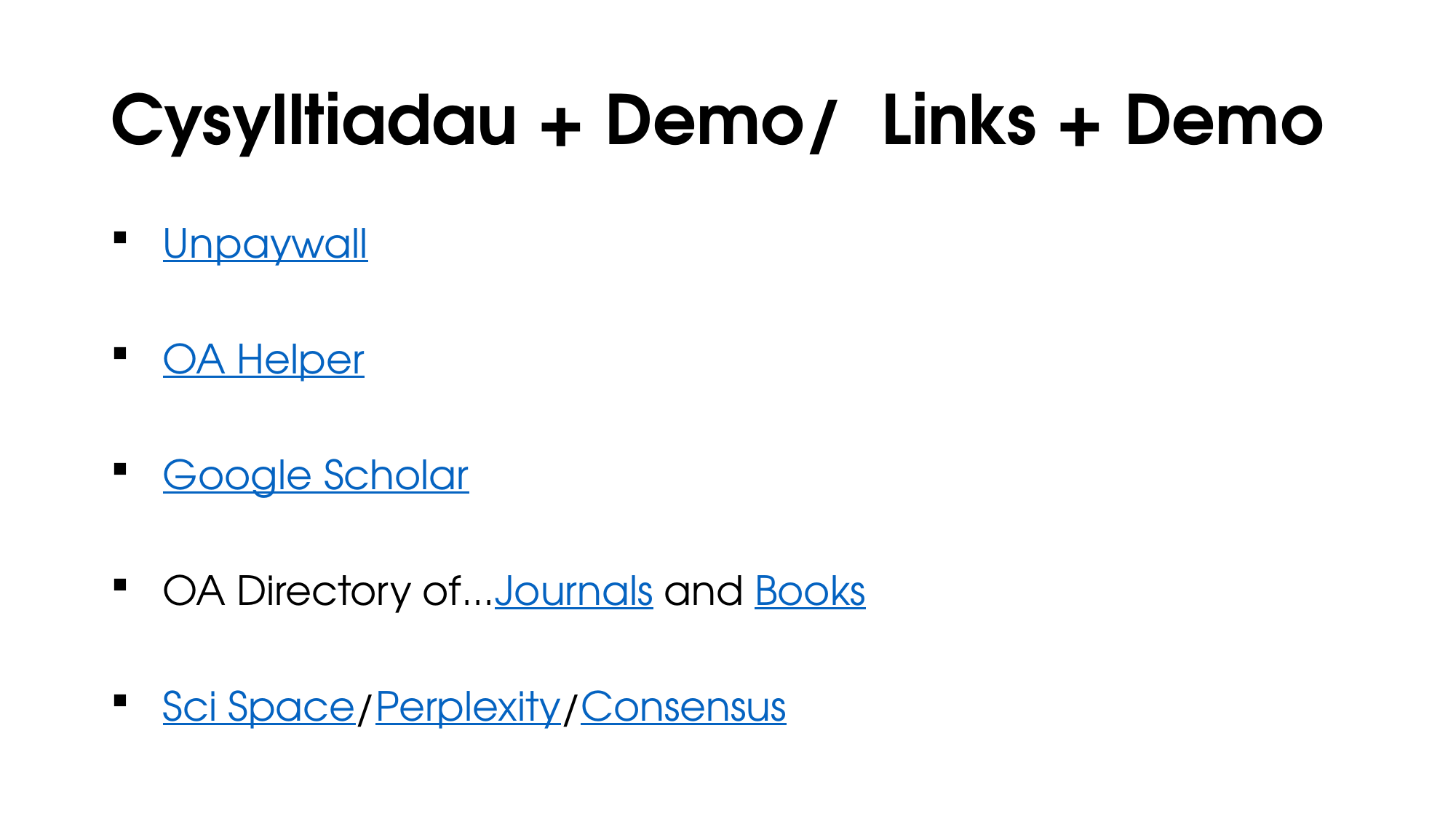

# Cysylltiadau + Demo/  Links + Demo
Unpaywall

OA Helper

Google Scholar

OA Directory of...Journals and Books

Sci Space/Perplexity/Consensus